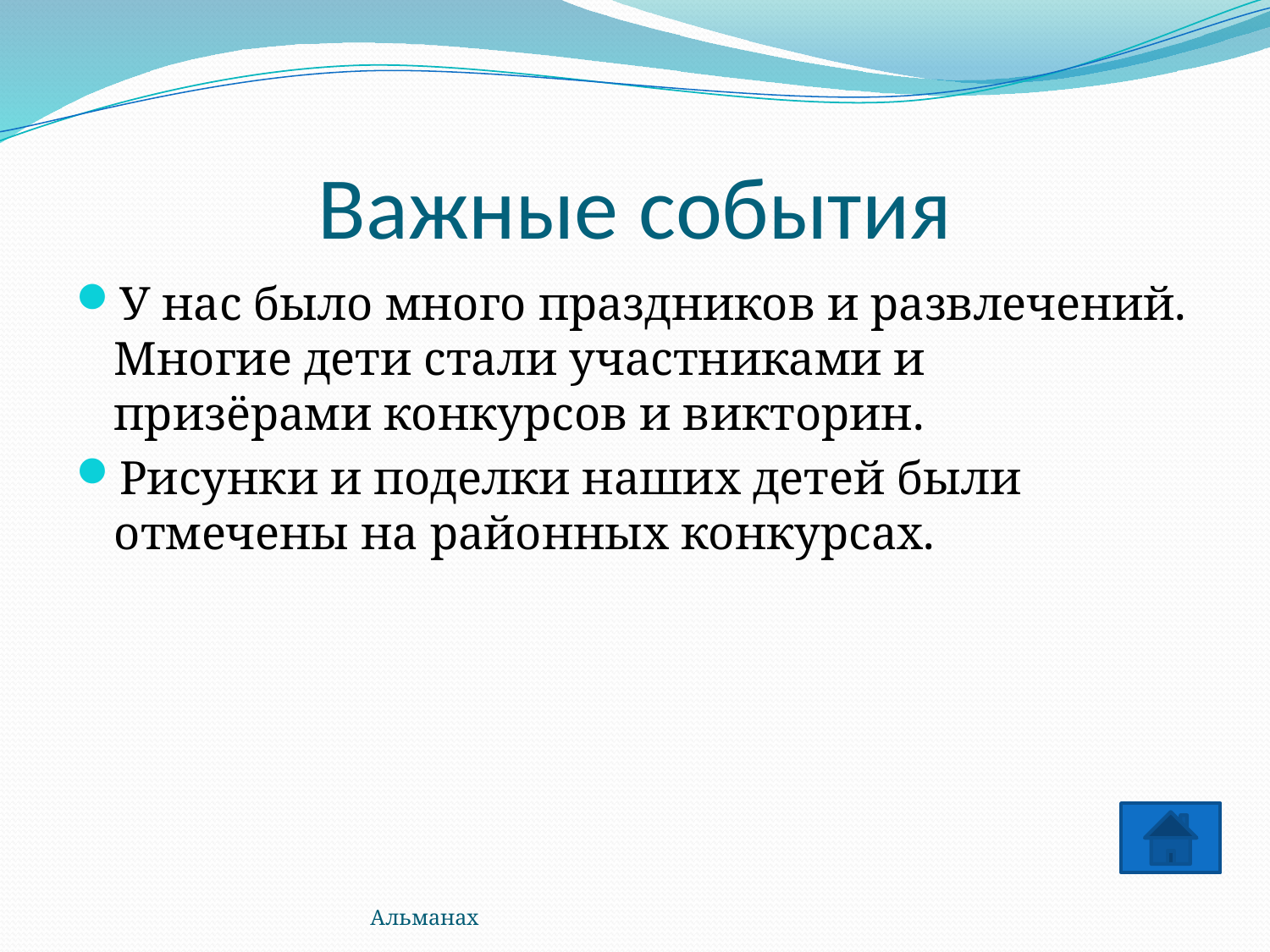

# Важные события
У нас было много праздников и развлечений. Многие дети стали участниками и призёрами конкурсов и викторин.
Рисунки и поделки наших детей были отмечены на районных конкурсах.

Альманах